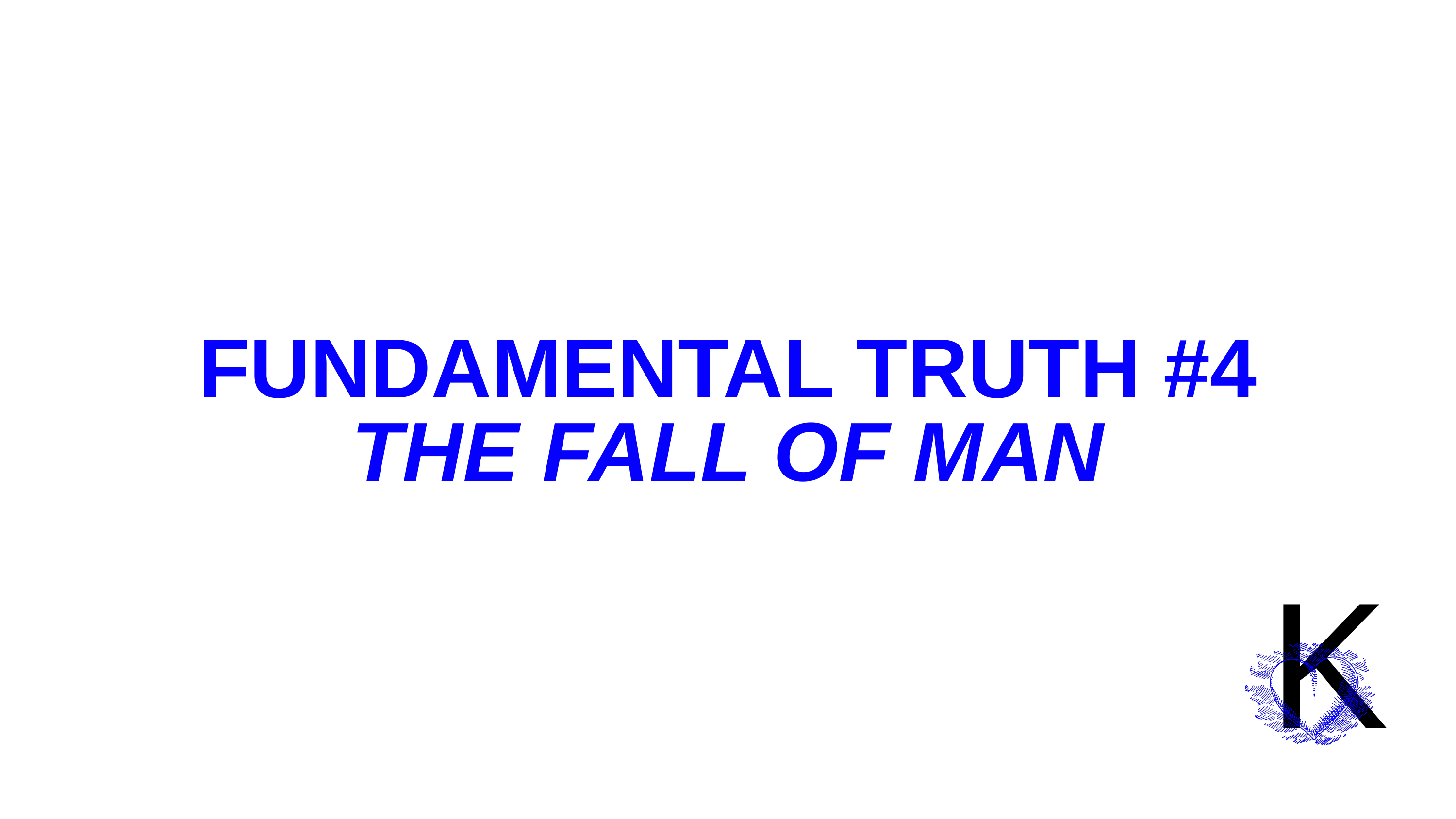

FUNDAMENTAL TRUTH #4
THE FALL OF MAN
K